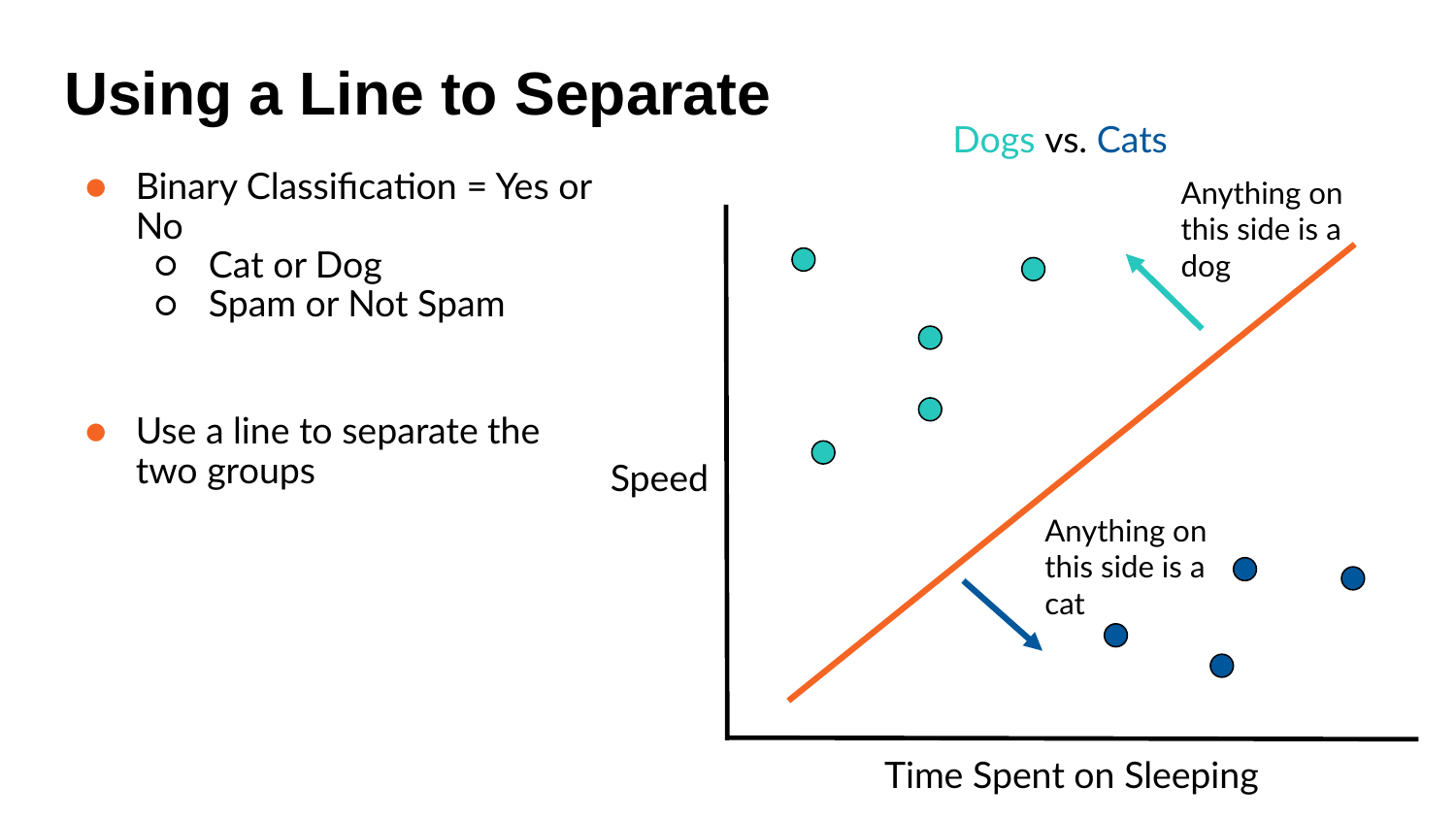

# Using a Line to Separate
Dogs vs. Cats
Binary Classification = Yes or No
Cat or Dog
Spam or Not Spam

Use a line to separate the two groups

Anything on this side is a dog

Speed

Anything on this side is a cat

Time Spent on Sleeping